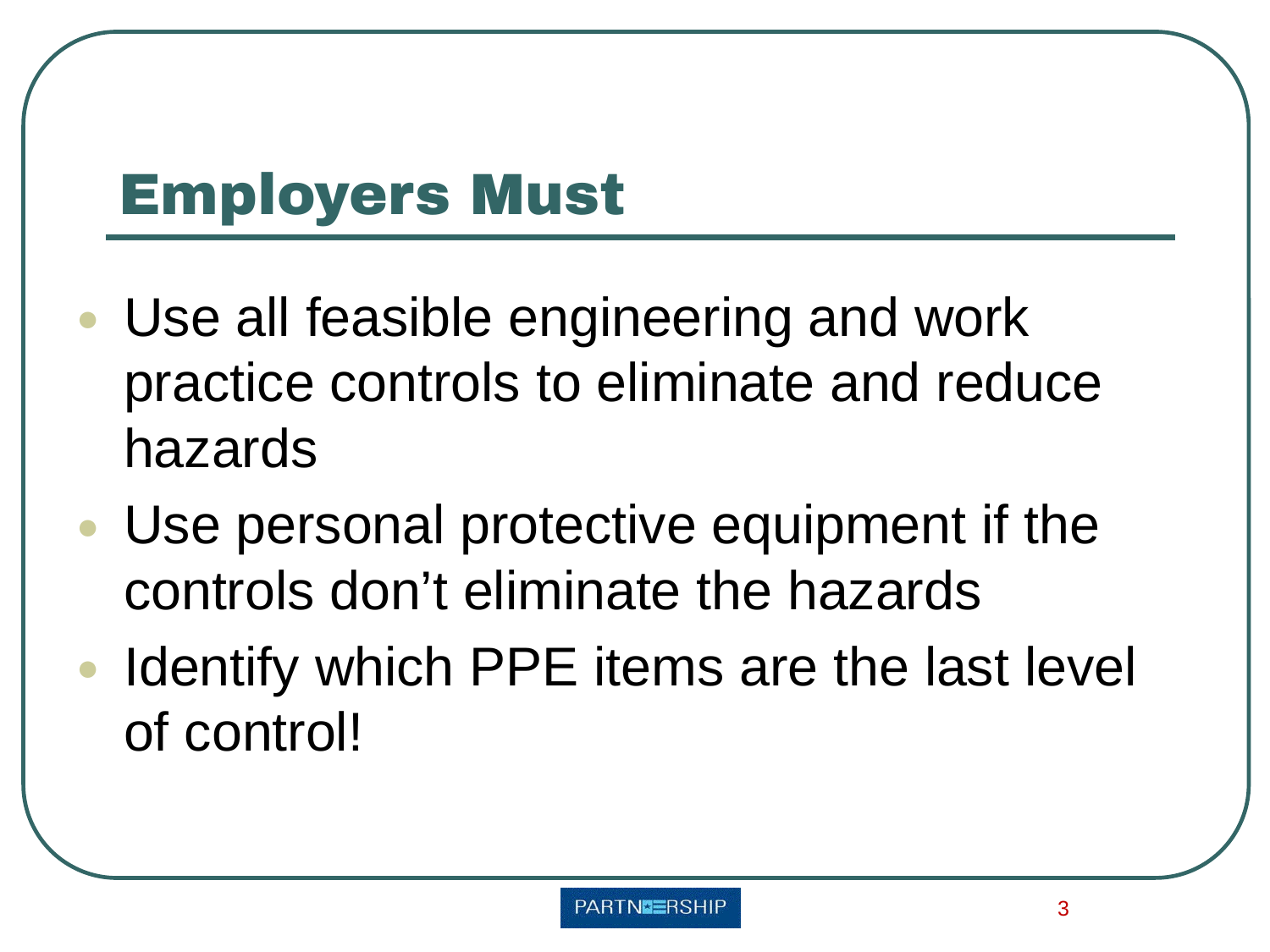

# Employers Must
Use all feasible engineering and work practice controls to eliminate and reduce hazards
Use personal protective equipment if the controls don’t eliminate the hazards
Identify which PPE items are the last level of control!
3